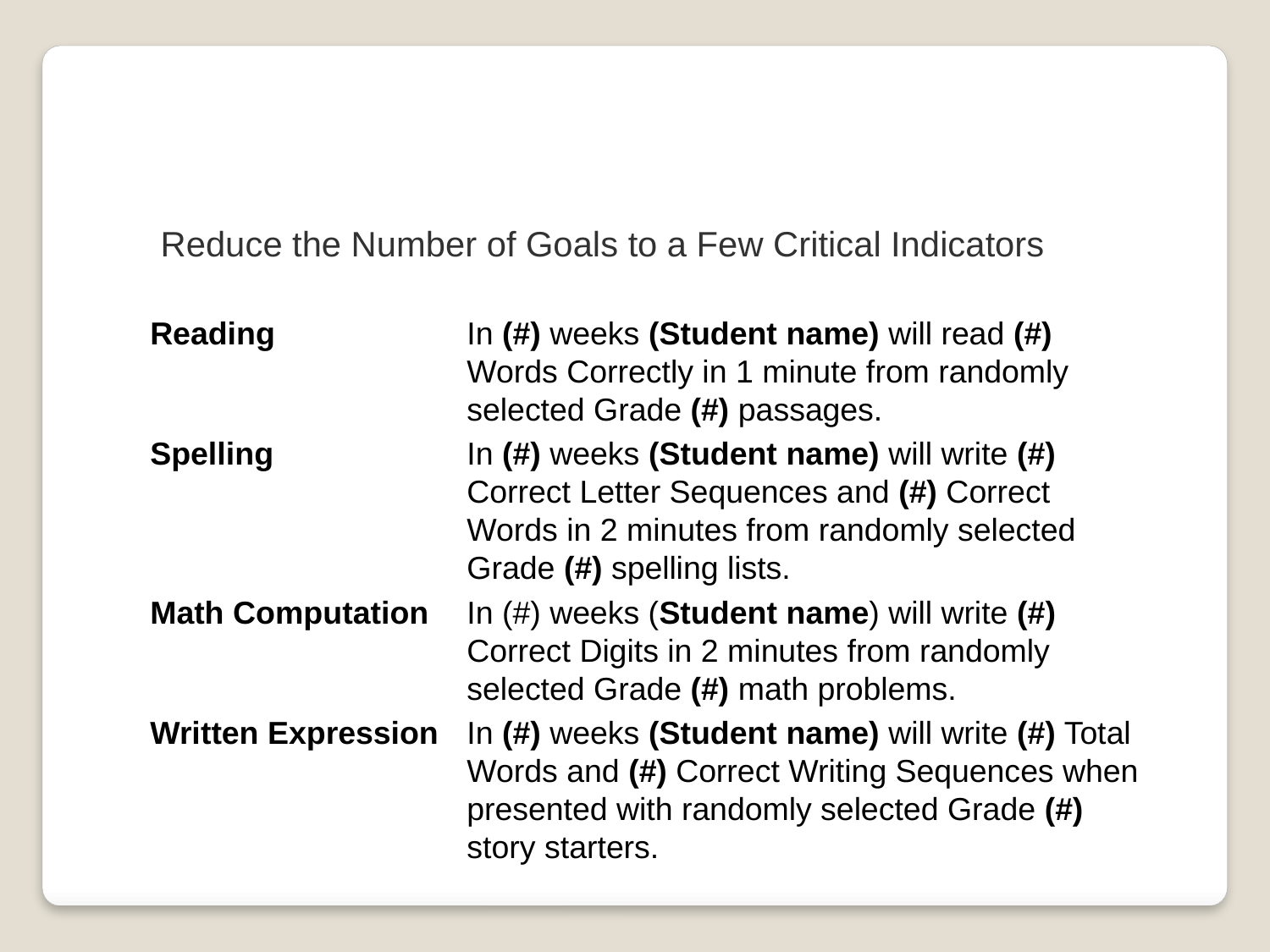

Reduce the Number of Goals to a Few Critical Indicators
Reading	In (#) weeks (Student name) will read (#) Words Correctly in 1 minute from randomly selected Grade (#) passages.
Spelling	In (#) weeks (Student name) will write (#) Correct Letter Sequences and (#) Correct Words in 2 minutes from randomly selected Grade (#) spelling lists.
Math Computation	In (#) weeks (Student name) will write (#) Correct Digits in 2 minutes from randomly selected Grade (#) math problems.
Written Expression	In (#) weeks (Student name) will write (#) Total Words and (#) Correct Writing Sequences when presented with randomly selected Grade (#) story starters.